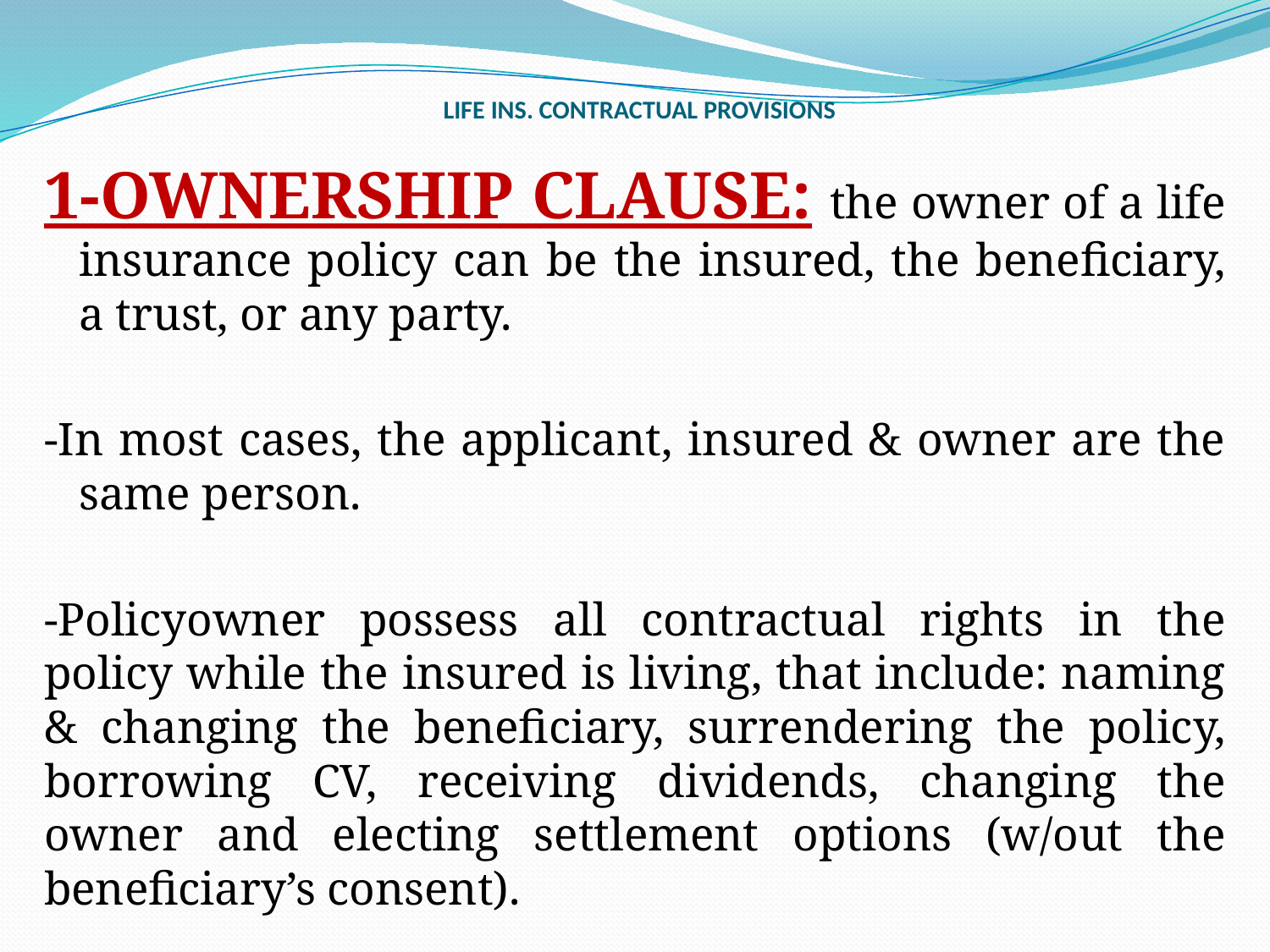

# LIFE INS. CONTRACTUAL PROVISIONS
1-OWNERSHIP CLAUSE: the owner of a life insurance policy can be the insured, the beneficiary, a trust, or any party.

-In most cases, the applicant, insured & owner are the same person.

-Policyowner possess all contractual rights in the policy while the insured is living, that include: naming & changing the beneficiary, surrendering the policy, borrowing CV, receiving dividends, changing the owner and electing settlement options (w/out the beneficiary’s consent).